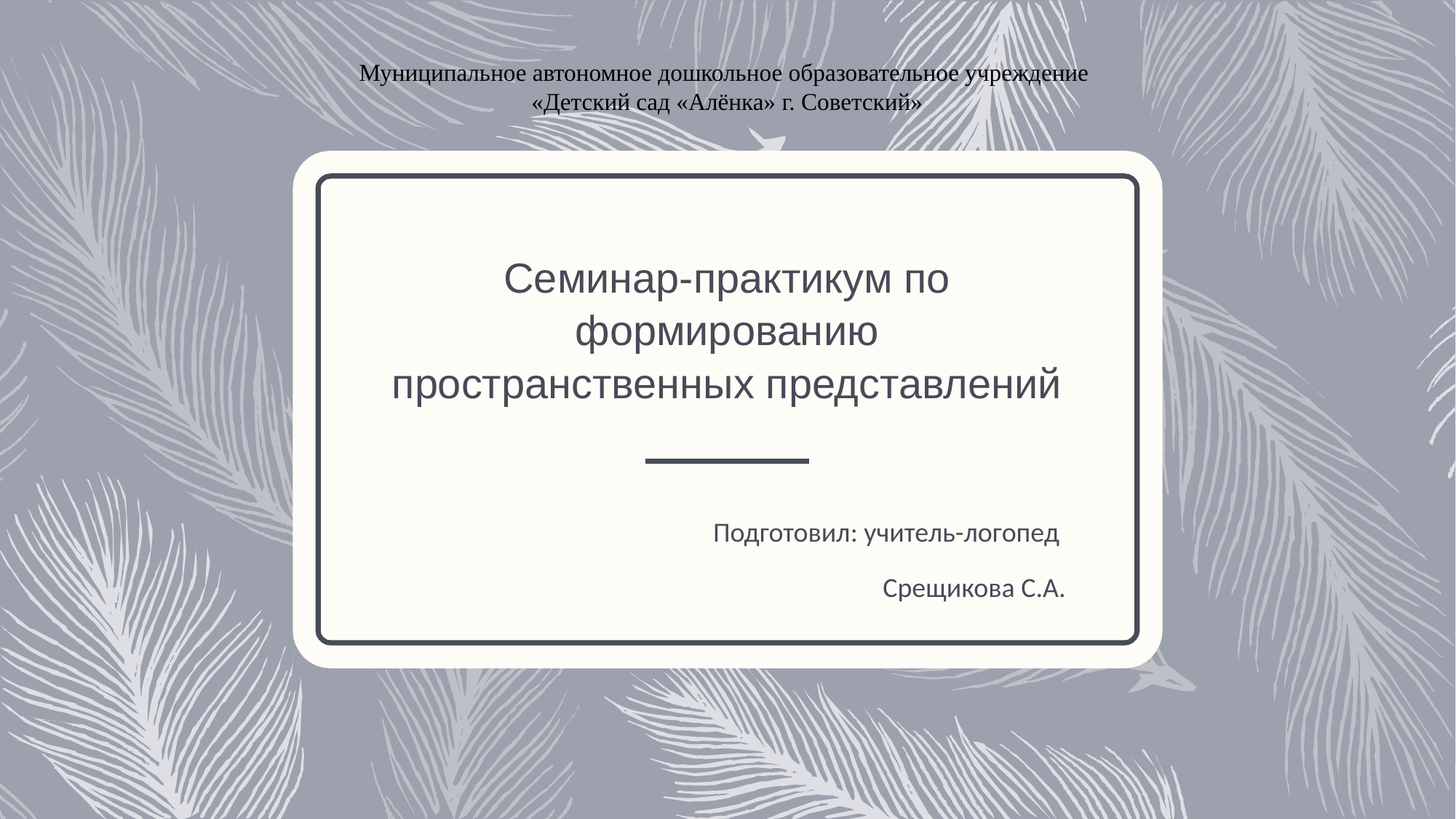

Муниципальное автономное дошкольное образовательное учреждение
«Детский сад «Алёнка» г. Советский»

# Семинар-практикум по формированию пространственных представлений
Подготовил: учитель-логопед
Срещикова С.А.